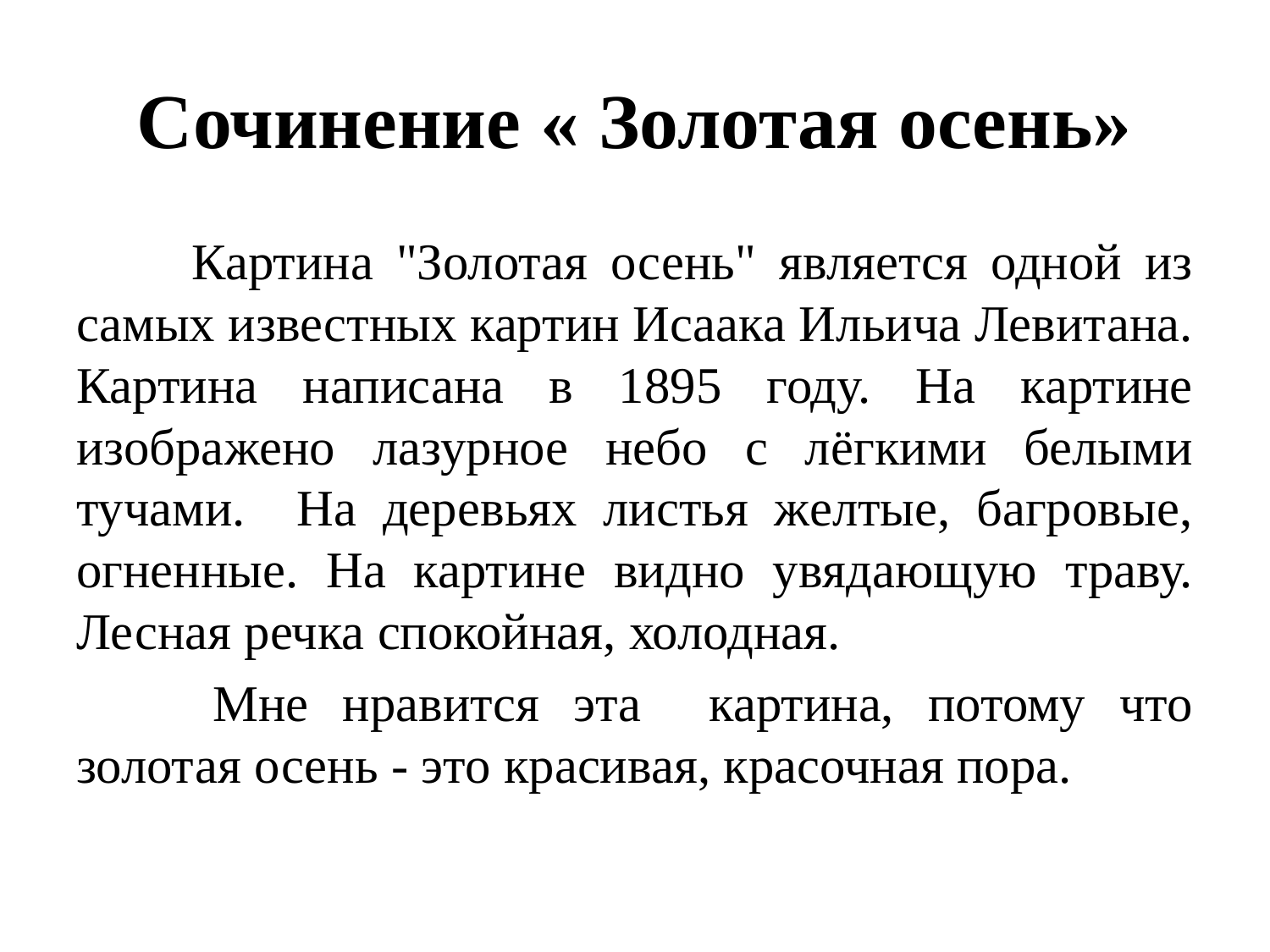

# Сочинение « Золотая осень»
	Картина "Золотая осень" является одной из самых известных картин Исаака Ильича Левитана. Картина написана в 1895 году. На картине изображено лазурное небо с лёгкими белыми тучами.  На деревьях листья желтые, багровые, огненные. На картине видно увядающую траву. Лесная речка спокойная, холодная.
 	Мне нравится эта  картина, потому что золотая осень - это красивая, красочная пора.